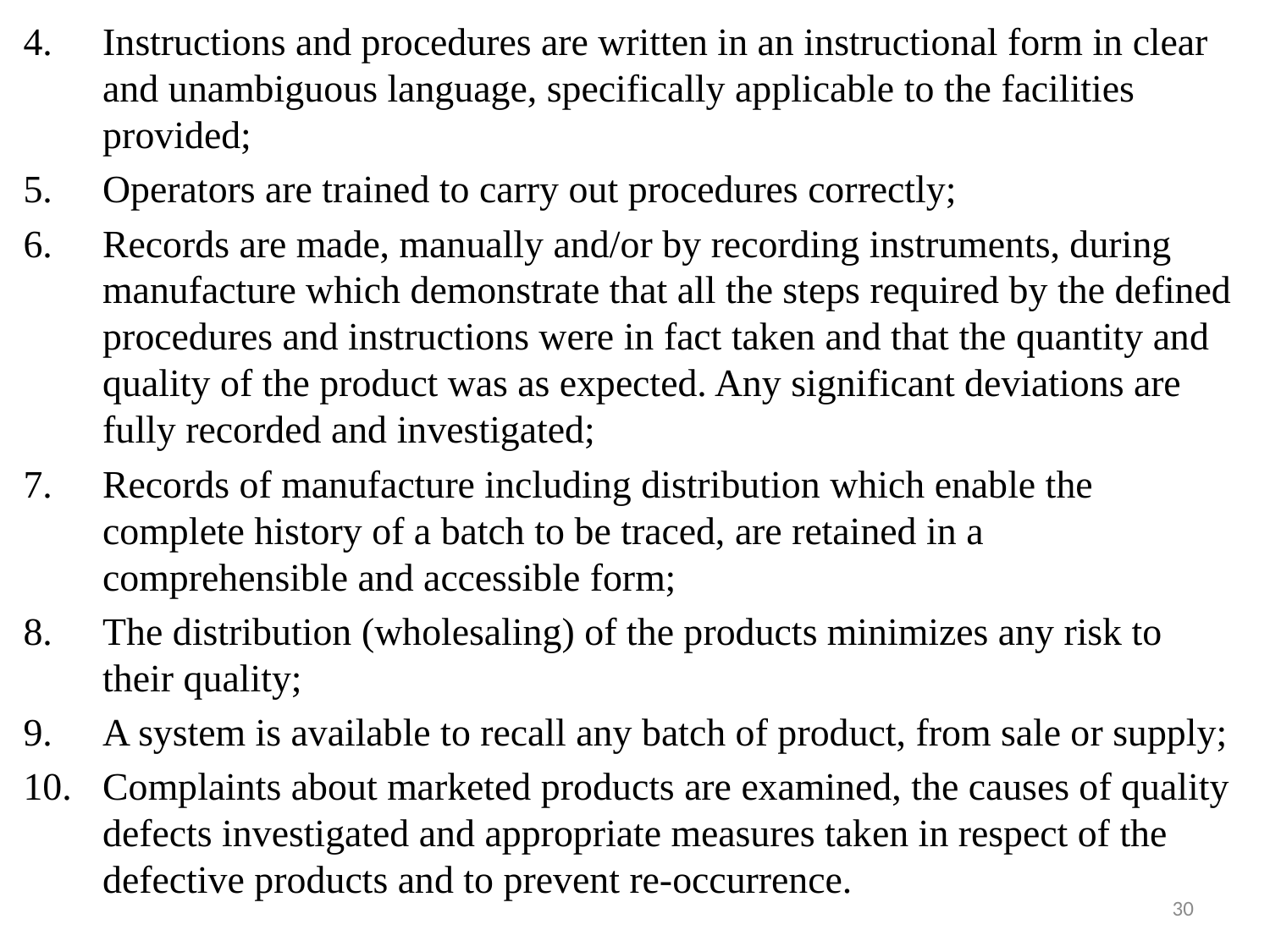

Instructions and procedures are written in an instructional form in clear and unambiguous language, specifically applicable to the facilities provided;
Operators are trained to carry out procedures correctly;
Records are made, manually and/or by recording instruments, during manufacture which demonstrate that all the steps required by the defined procedures and instructions were in fact taken and that the quantity and quality of the product was as expected. Any significant deviations are fully recorded and investigated;
Records of manufacture including distribution which enable the complete history of a batch to be traced, are retained in a comprehensible and accessible form;
The distribution (wholesaling) of the products minimizes any risk to their quality;
A system is available to recall any batch of product, from sale or supply;
Complaints about marketed products are examined, the causes of quality defects investigated and appropriate measures taken in respect of the defective products and to prevent re-occurrence.
30